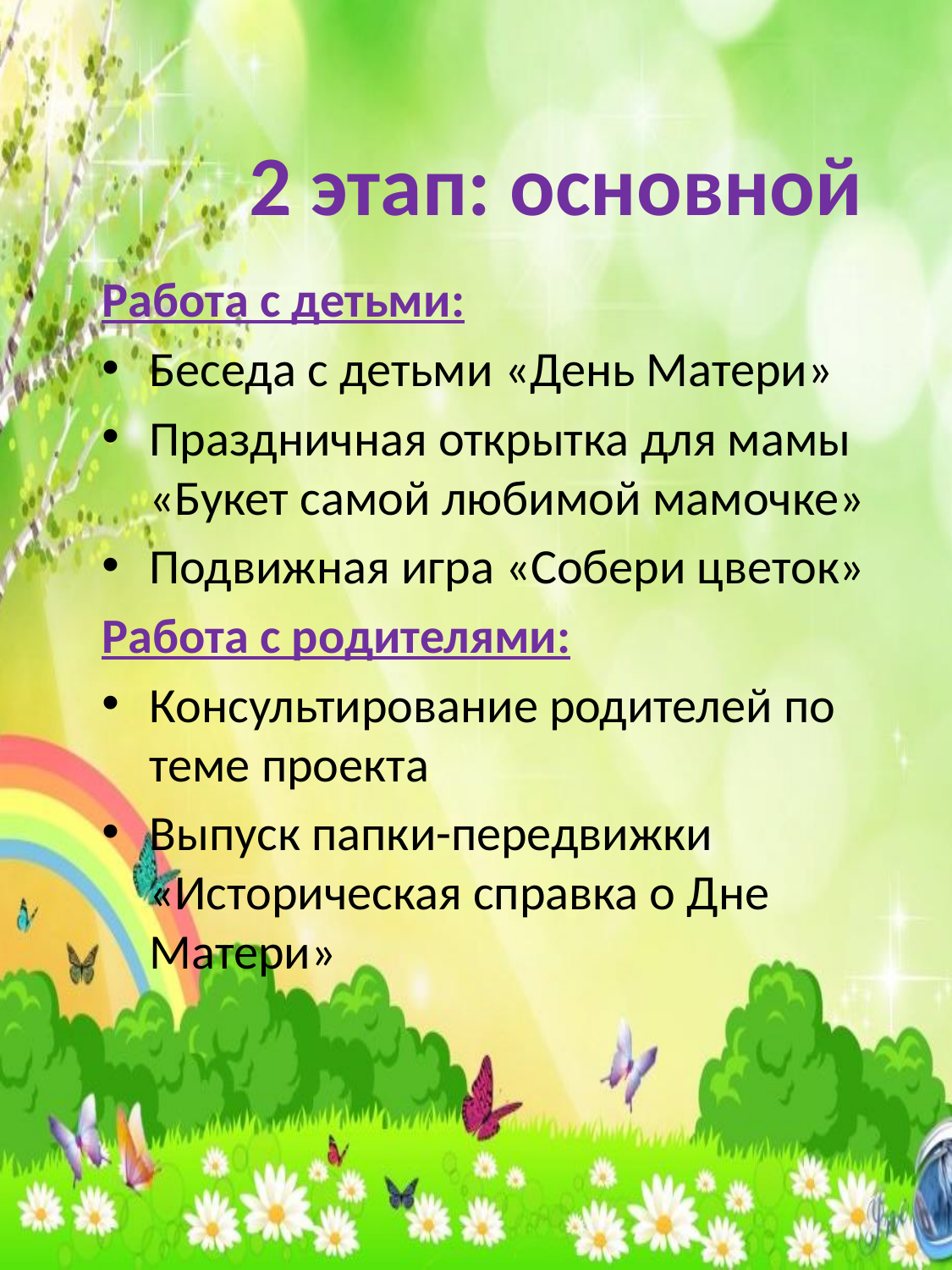

# 2 этап: основной
Работа с детьми:
Беседа с детьми «День Матери»
Праздничная открытка для мамы «Букет самой любимой мамочке»
Подвижная игра «Собери цветок»
Работа с родителями:
Консультирование родителей по теме проекта
Выпуск папки-передвижки «Историческая справка о Дне Матери»